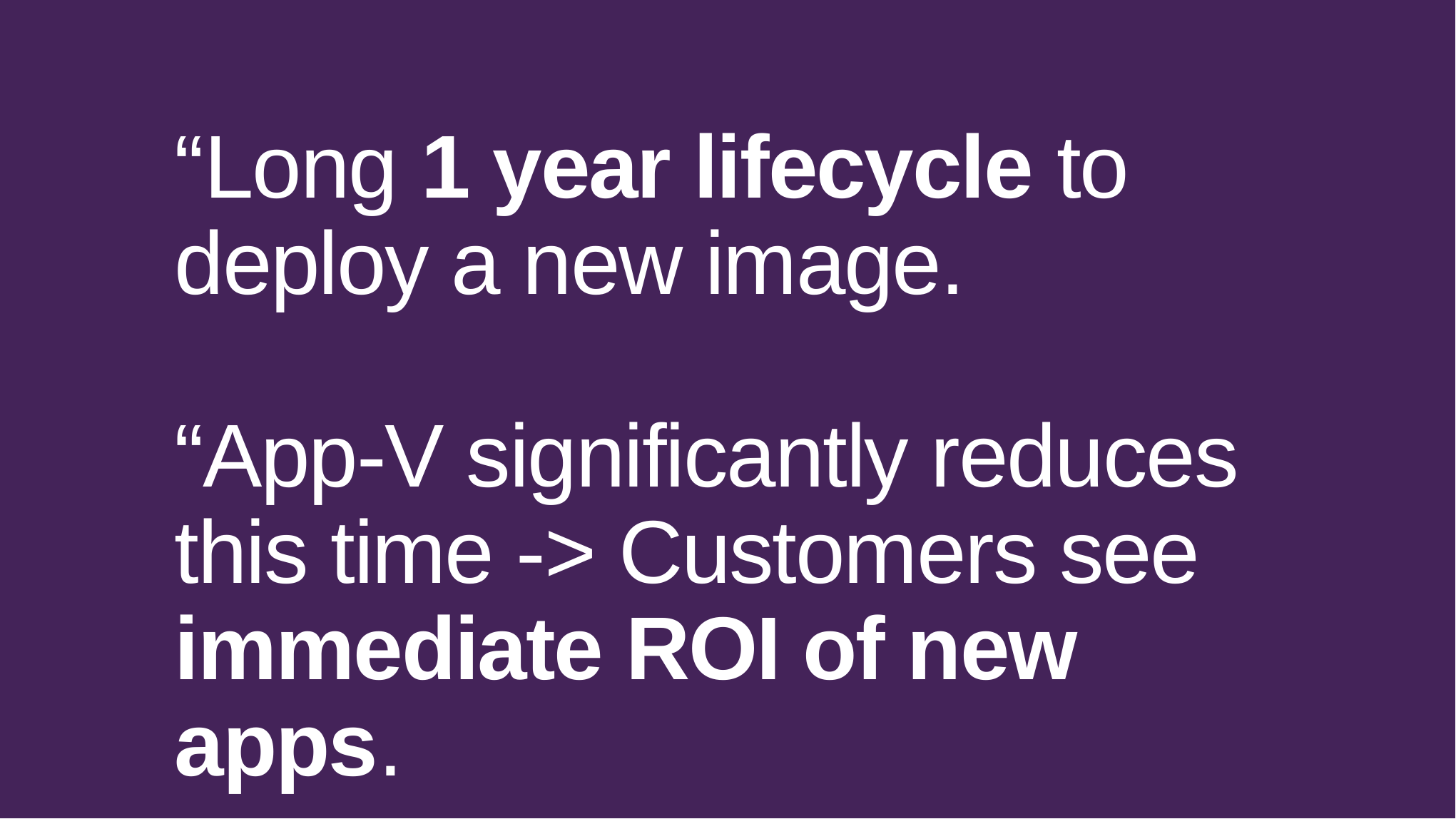

# “Long 1 year lifecycle to deploy a new image. “App-V significantly reduces this time -> Customers see immediate ROI of new apps.